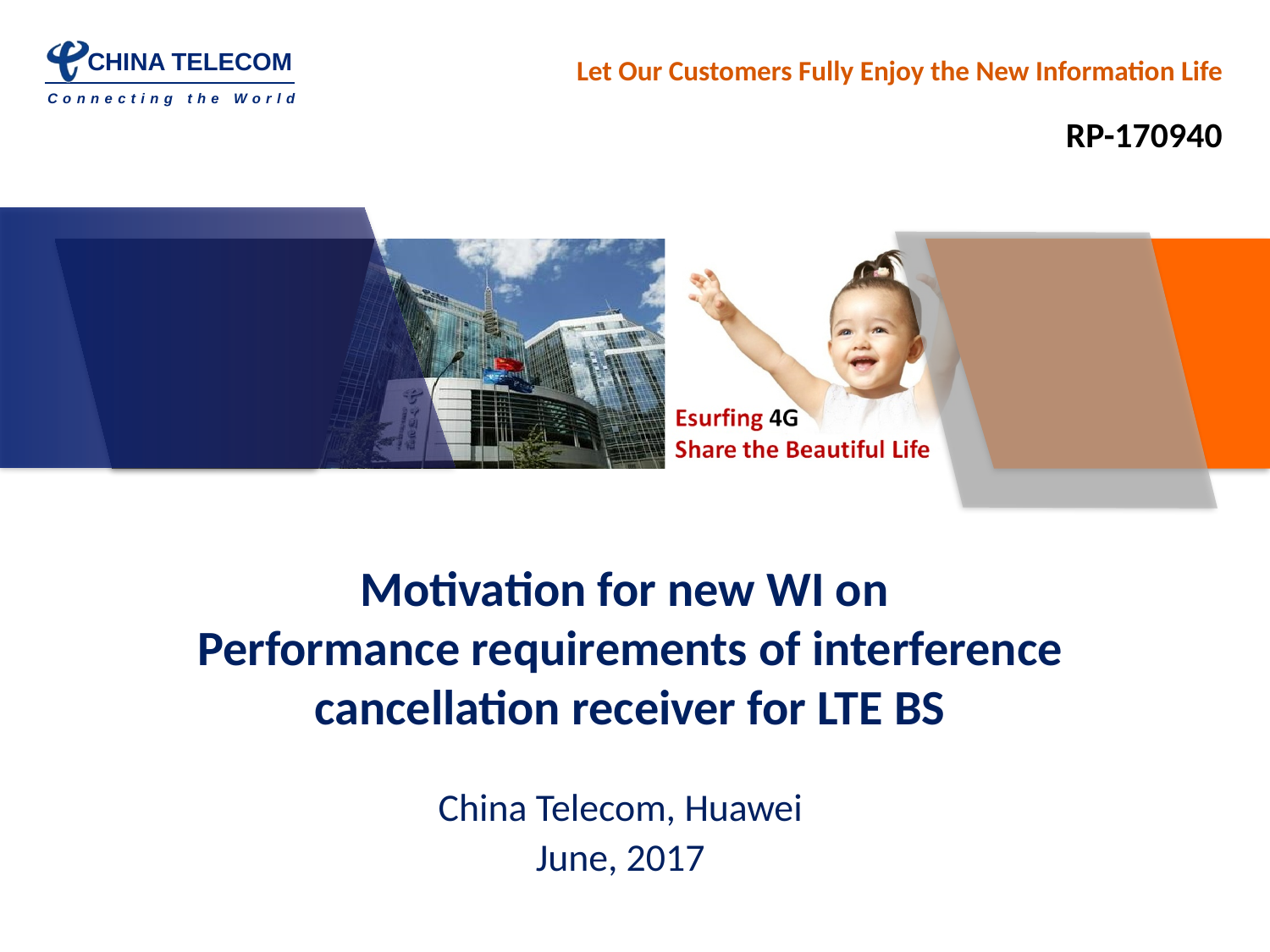

RP-170940
# Motivation for new WI on Performance requirements of interference cancellation receiver for LTE BS
China Telecom, Huawei
June, 2017